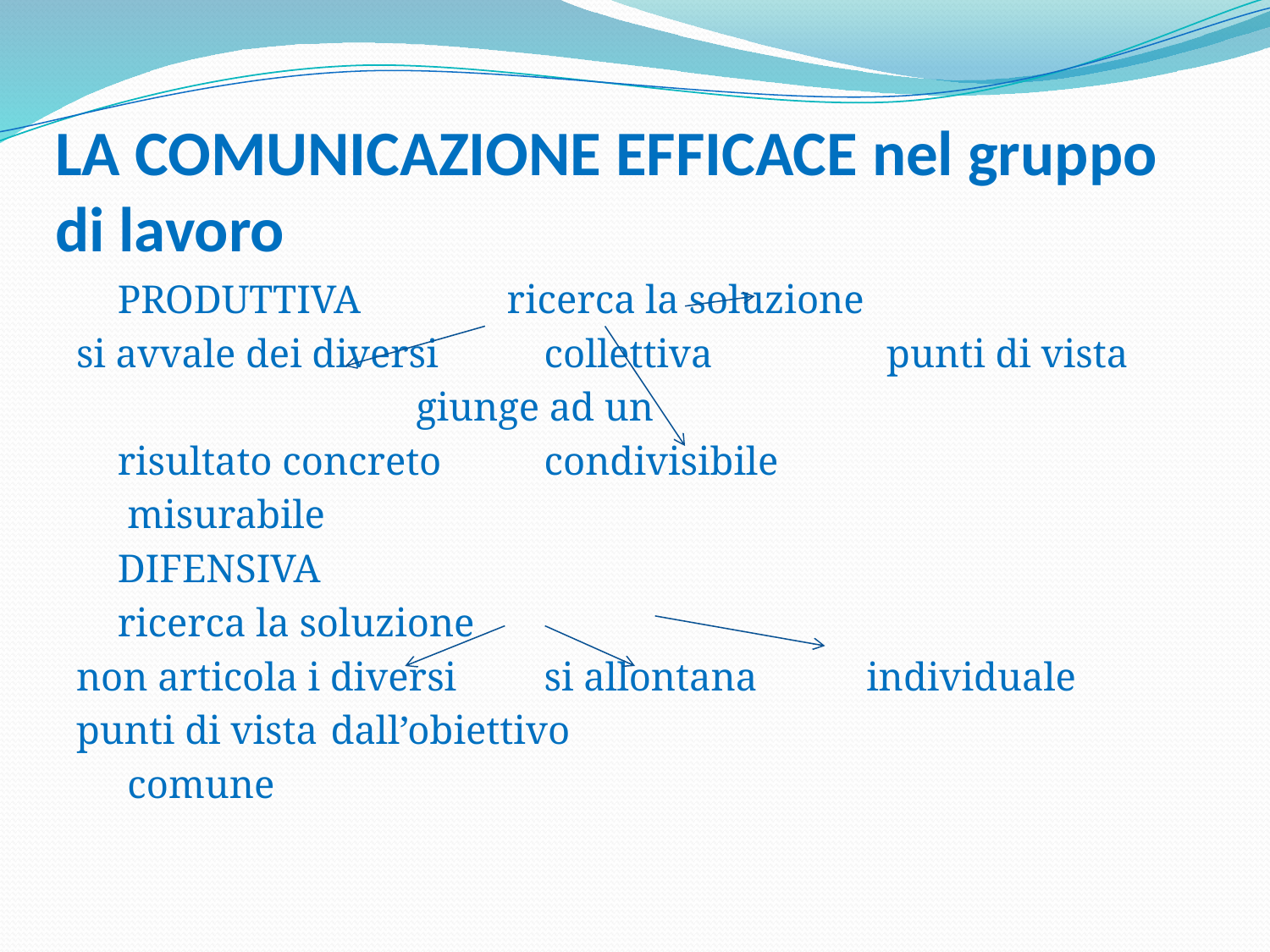

# LA COMUNICAZIONE EFFICACE nel gruppo di lavoro
				PRODUTTIVA	       ricerca la soluzione
si avvale dei diversi				collettiva	             punti di vista
				                              giunge ad un
						risultato concreto						condivisibile
						 misurabile
				DIFENSIVA
							ricerca la soluzione
non articola i diversi		si allontana           individuale
punti di vista			dall’obiettivo
					 comune